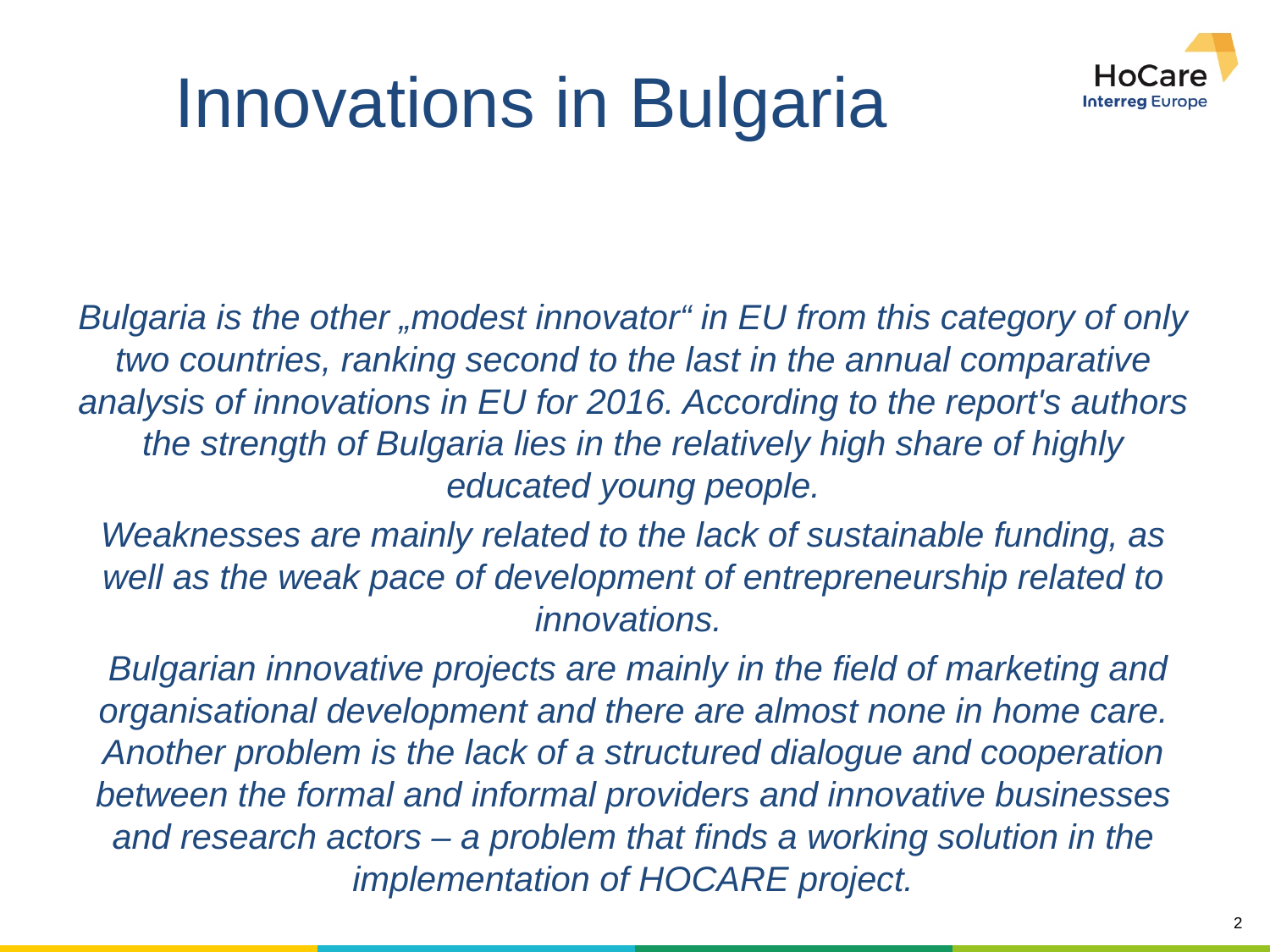

# Innovations in Bulgaria

Bulgaria is the other „modest innovator“ in EU from this category of only two countries, ranking second to the last in the annual comparative analysis of innovations in EU for 2016. According to the report's authors the strength of Bulgaria lies in the relatively high share of highly educated young people.
Weaknesses are mainly related to the lack of sustainable funding, as well as the weak pace of development of entrepreneurship related to innovations.
 Bulgarian innovative projects are mainly in the field of marketing and organisational development and there are almost none in home care. Another problem is the lack of a structured dialogue and cooperation between the formal and informal providers and innovative businesses and research actors – a problem that finds a working solution in the implementation of HOCARE project.